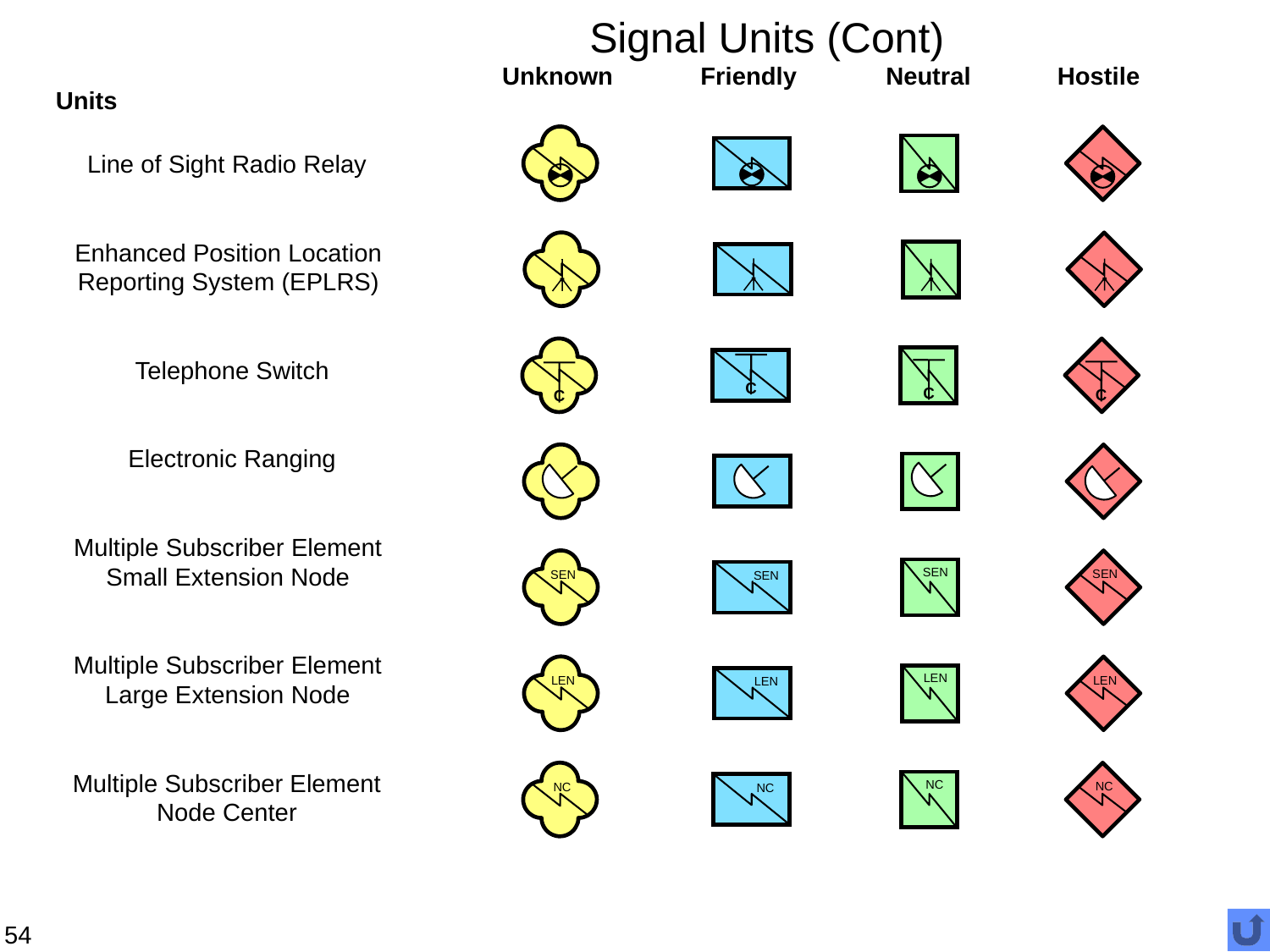

# Signal Units (Cont)
Unknown
Friendly
Neutral
Hostile
Units

Line of Sight Radio Relay

Enhanced Position Location
Reporting System (EPLRS)

C

C

C

C
Telephone Switch
Electronic Ranging

Multiple Subscriber Element
Small Extension Node

SEN

SEN

SEN

SEN
Multiple Subscriber Element
Large Extension Node

LEN

LEN

LEN

LEN

NC

NC

Multiple Subscriber Element
Node Center

NC

NC
54